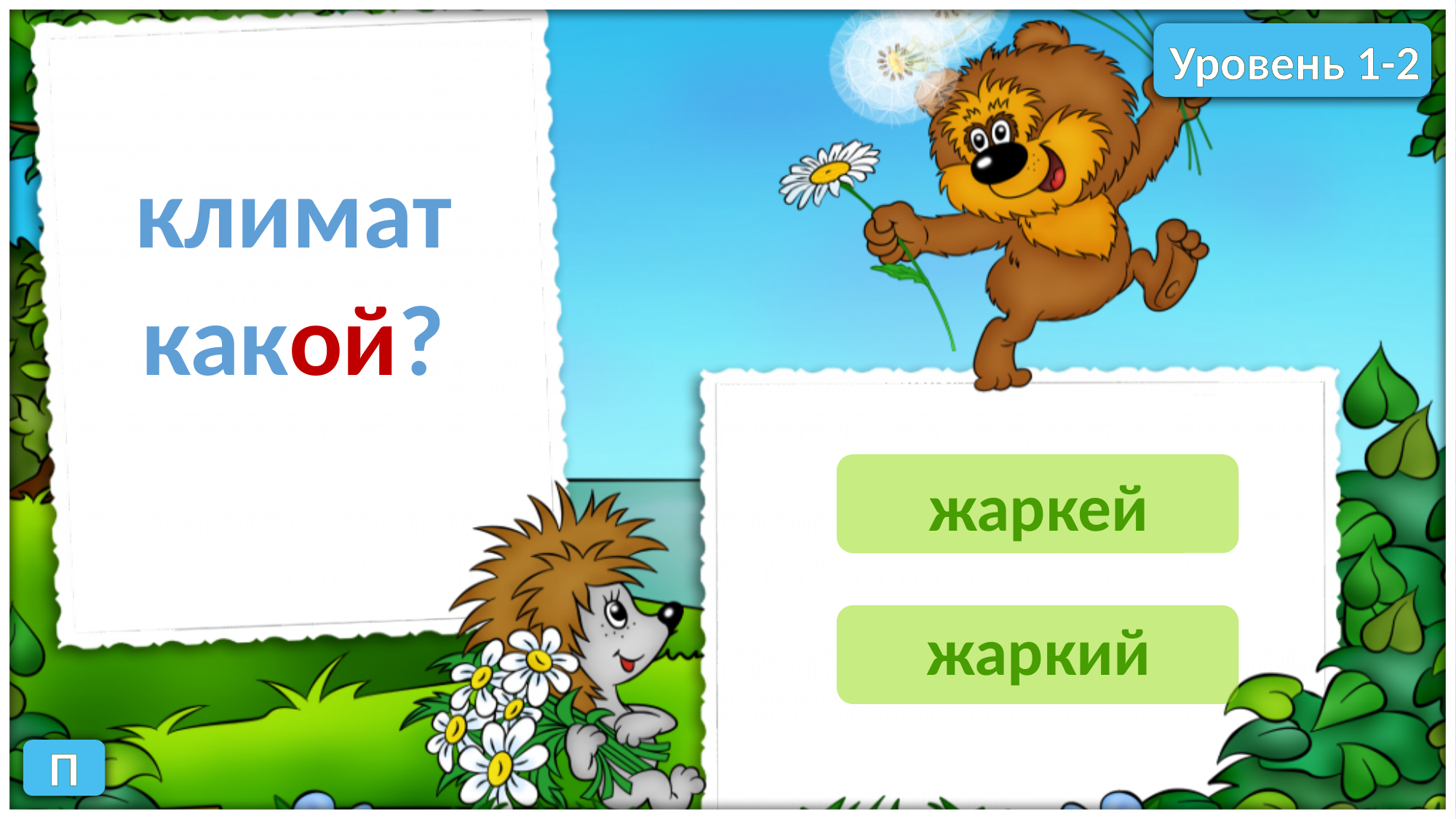

Уровень 1-2
климат
какой?

жаркей
жаркий

П